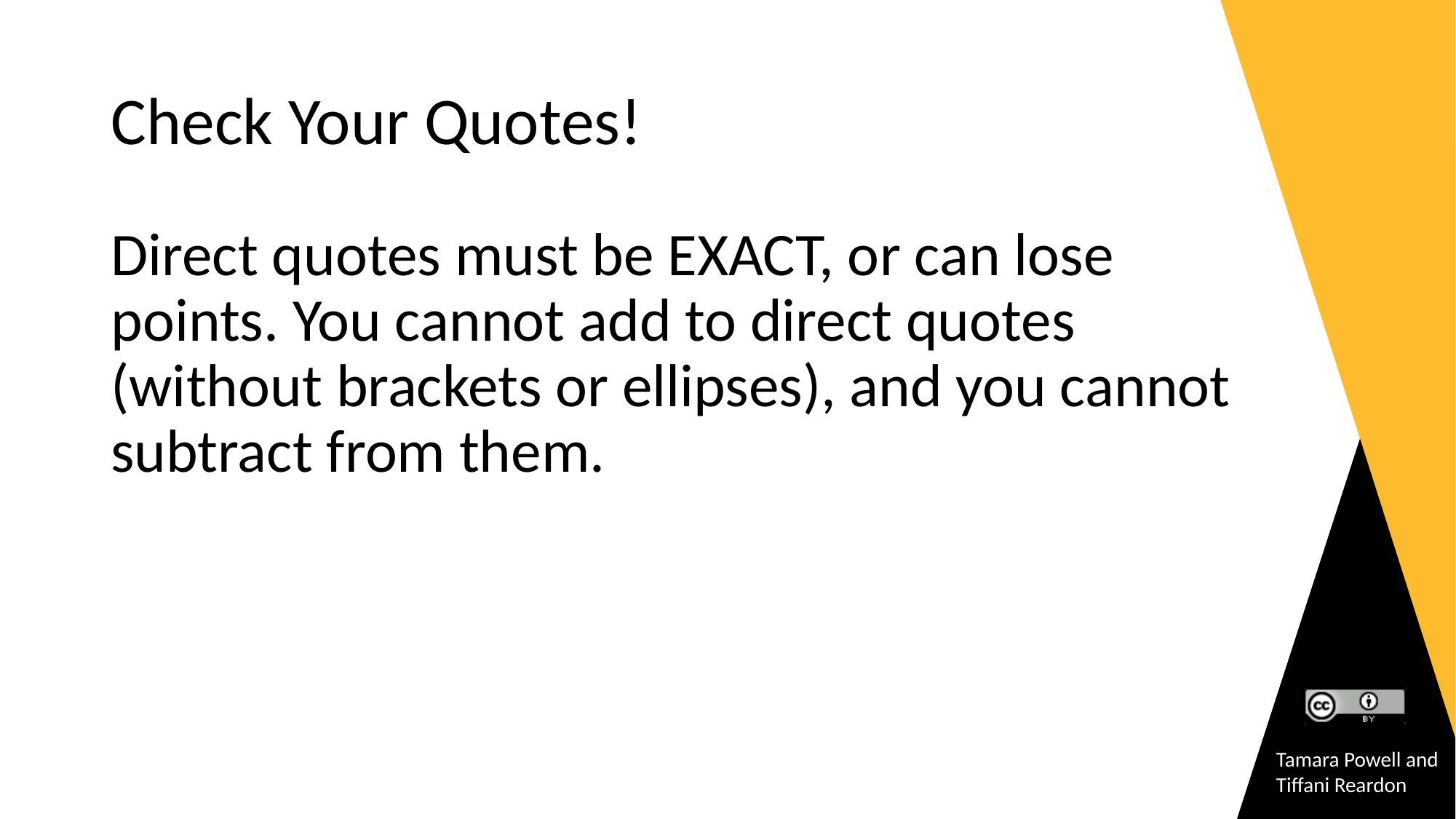

# Check Your Quotes!
Direct quotes must be EXACT, or can lose points. You cannot add to direct quotes (without brackets or ellipses), and you cannot subtract from them.